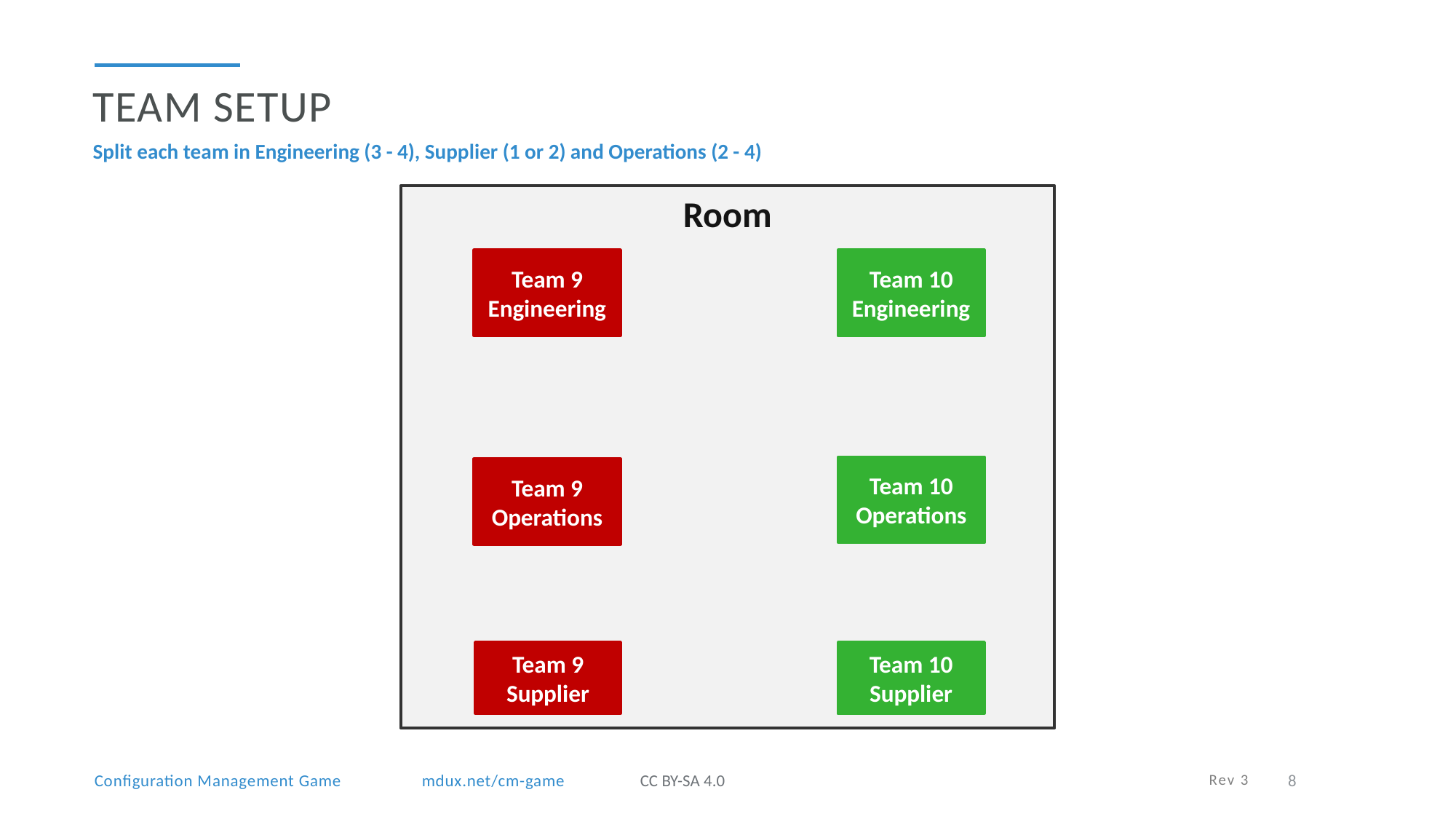

Team Setup
Split each team in Engineering (3 - 4), Supplier (1 or 2) and Operations (2 - 4)
Room
Team 9 Engineering
Team 10
Engineering
Team 10
Operations
Team 9
Operations
Team 9
Supplier
Team 10
Supplier
Rev 3